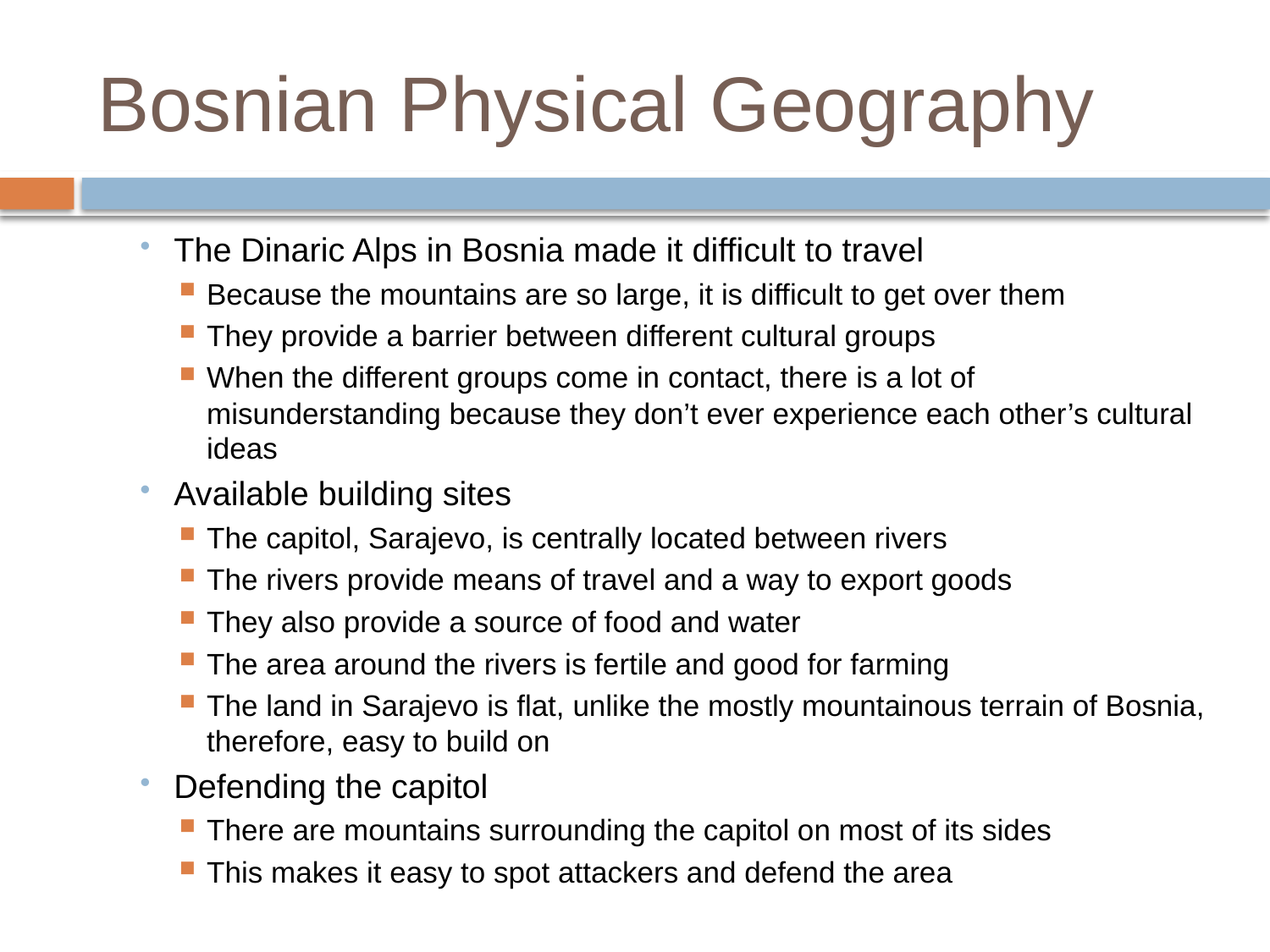

# Bosnian Physical Geography
The Dinaric Alps in Bosnia made it difficult to travel
Because the mountains are so large, it is difficult to get over them
They provide a barrier between different cultural groups
When the different groups come in contact, there is a lot of misunderstanding because they don’t ever experience each other’s cultural ideas
Available building sites
The capitol, Sarajevo, is centrally located between rivers
The rivers provide means of travel and a way to export goods
They also provide a source of food and water
The area around the rivers is fertile and good for farming
The land in Sarajevo is flat, unlike the mostly mountainous terrain of Bosnia, therefore, easy to build on
Defending the capitol
There are mountains surrounding the capitol on most of its sides
This makes it easy to spot attackers and defend the area